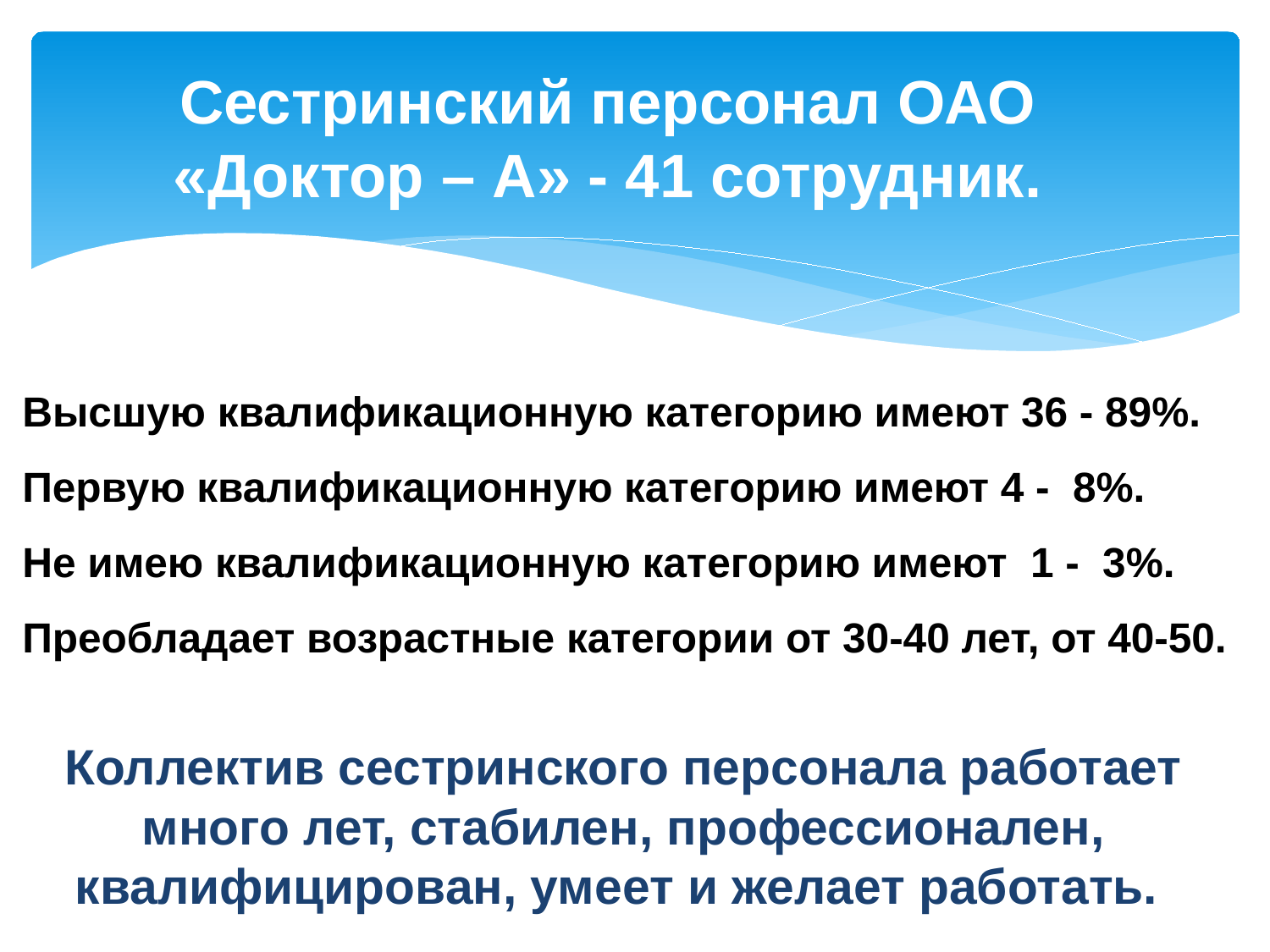

# Сестринский персонал ОАО «Доктор – А» - 41 сотрудник.
Высшую квалификационную категорию имеют 36 - 89%.
Первую квалификационную категорию имеют 4 -  8%.
Не имею квалификационную категорию имеют  1 -  3%.
Преобладает возрастные категории от 30-40 лет, от 40-50.
Коллектив сестринского персонала работает много лет, стабилен, профессионален, квалифицирован, умеет и желает работать.